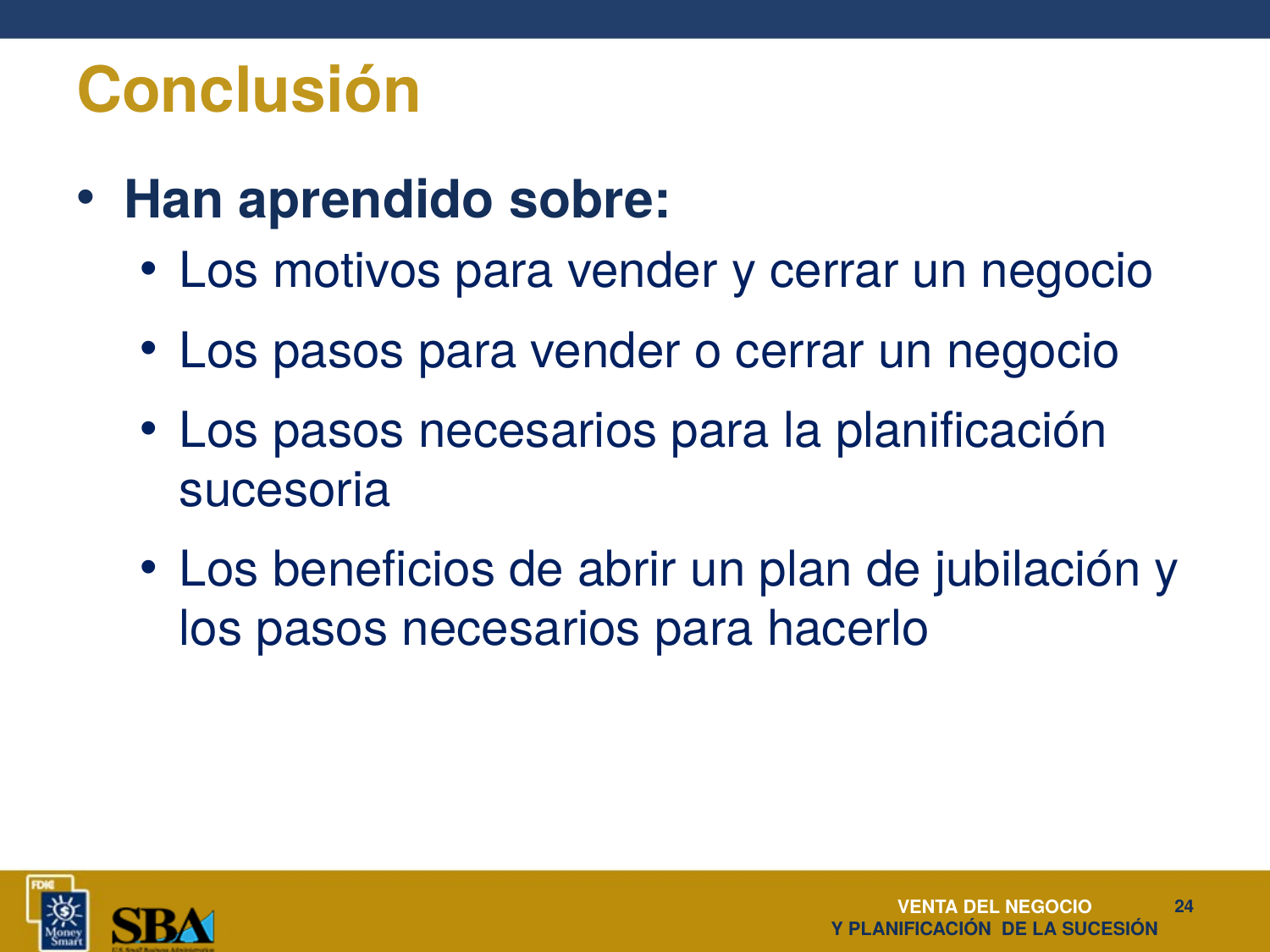

# Conclusión
Han aprendido sobre:
Los motivos para vender y cerrar un negocio
Los pasos para vender o cerrar un negocio
Los pasos necesarios para la planificación sucesoria
Los beneficios de abrir un plan de jubilación y los pasos necesarios para hacerlo